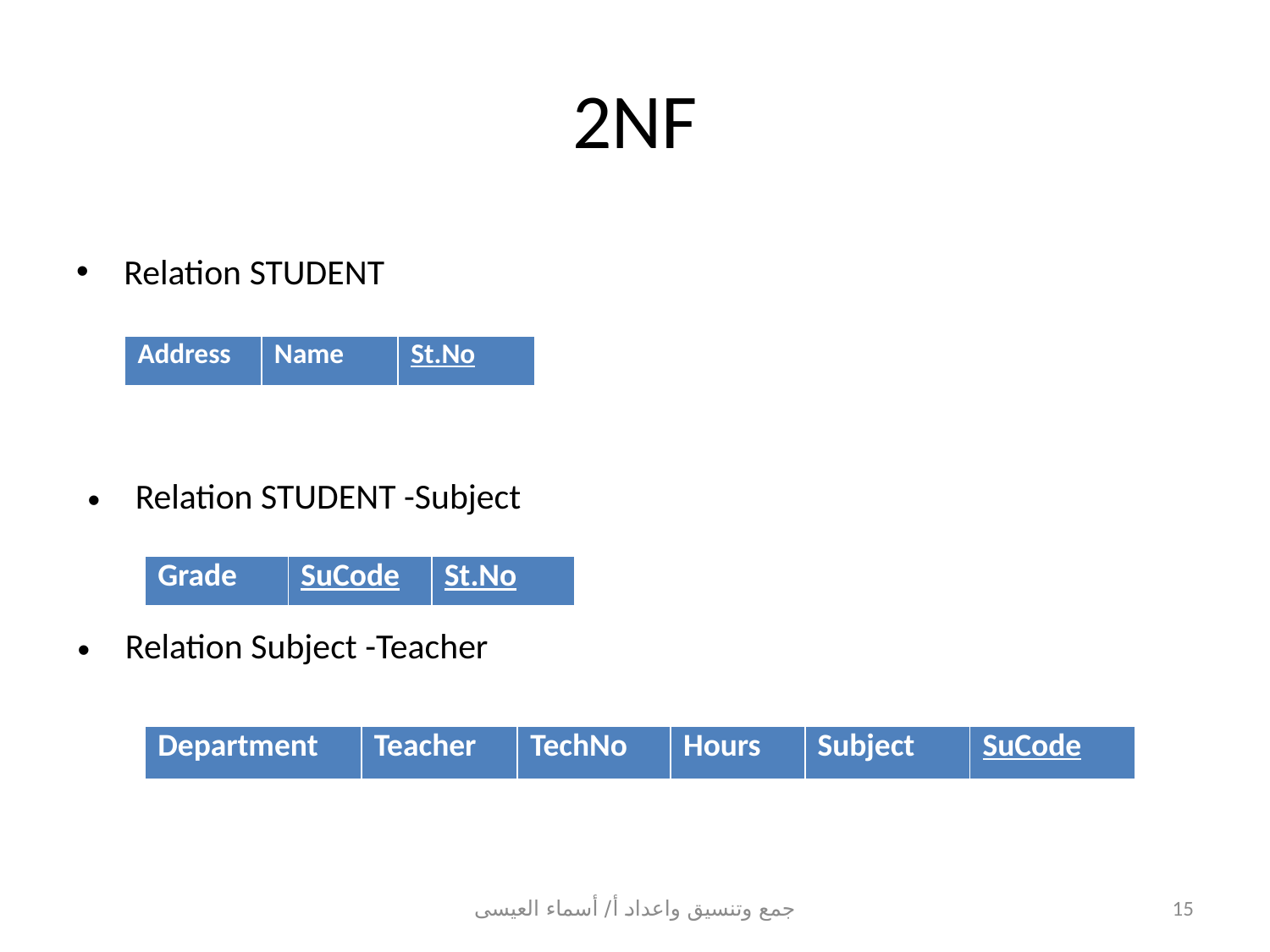

# 2NF
Relation STUDENT
| Address | Name | St.No |
| --- | --- | --- |
Relation STUDENT -Subject
| Grade | SuCode | St.No |
| --- | --- | --- |
Relation Subject -Teacher
| Department | Teacher | TechNo | Hours | Subject | SuCode |
| --- | --- | --- | --- | --- | --- |
جمع وتنسيق واعداد أ/ أسماء العيسى
15